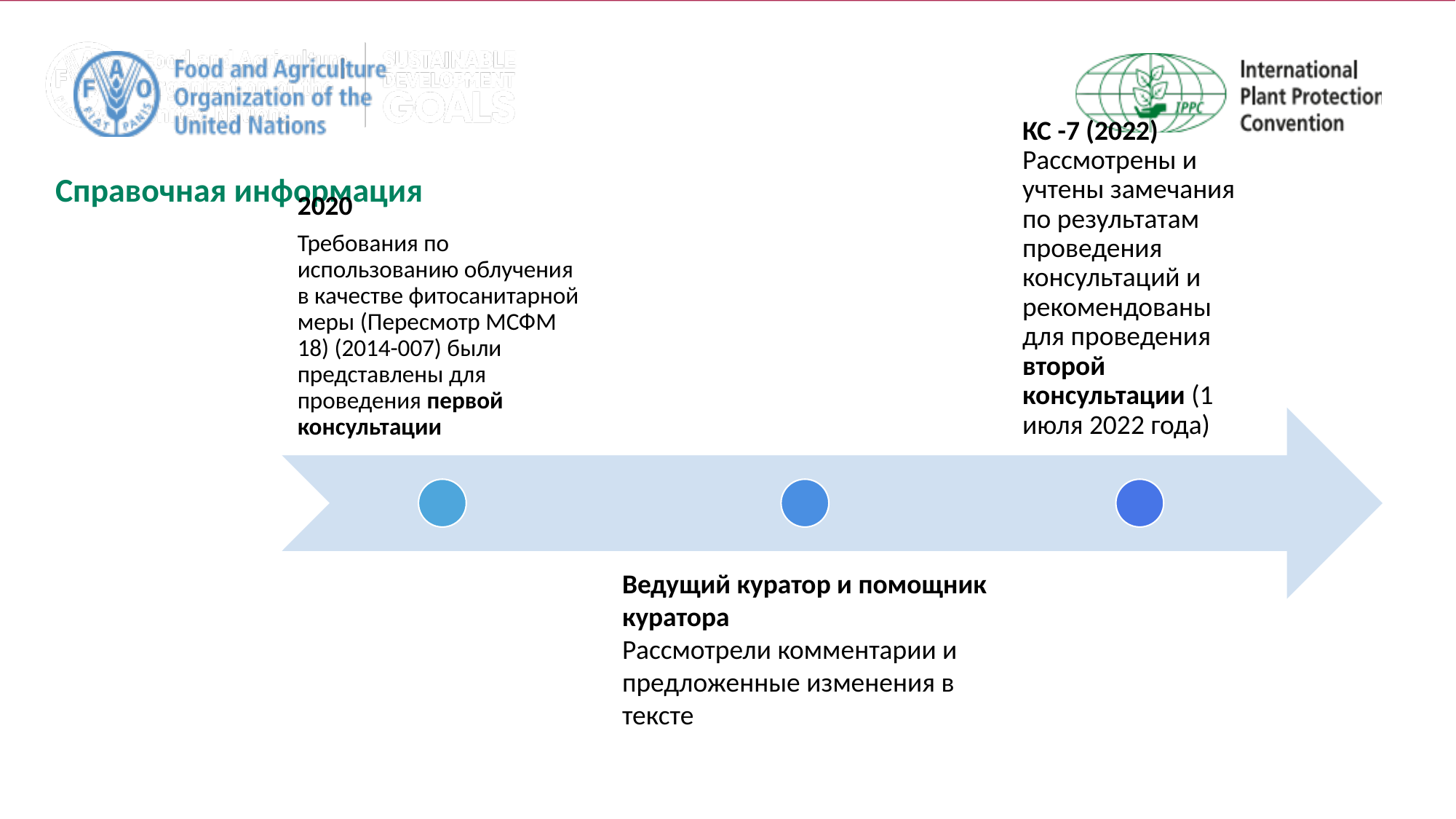

# Справочная информация
2020
Требования по использованию облучения в качестве фитосанитарной меры (Пересмотр МСФМ 18) (2014-007) были представлены для проведения первой консультации
Ведущий куратор и помощник куратора
Рассмотрели комментарии и предложенные изменения в тексте
КС -7 (2022)
Рассмотрены и учтены замечания по результатам проведения консультаций и рекомендованы для проведения второй консультации (1 июля 2022 года)